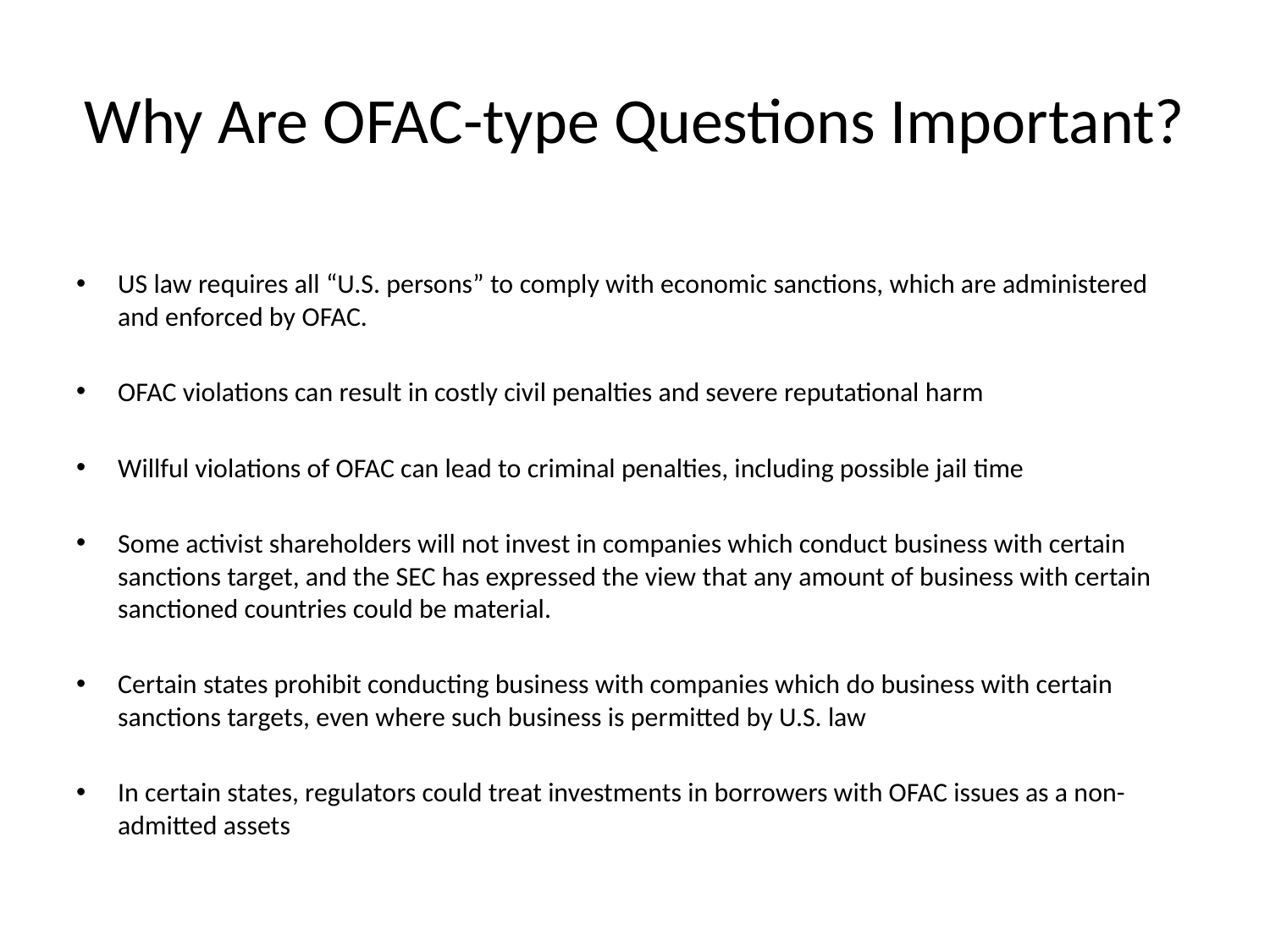

# Why Are OFAC-type Questions Important?

US law requires all “U.S. persons” to comply with economic sanctions, which are administered and enforced by OFAC.

OFAC violations can result in costly civil penalties and severe reputational harm

Willful violations of OFAC can lead to criminal penalties, including possible jail time

Some activist shareholders will not invest in companies which conduct business with certain sanctions target, and the SEC has expressed the view that any amount of business with certain sanctioned countries could be material.

Certain states prohibit conducting business with companies which do business with certain sanctions targets, even where such business is permitted by U.S. law

In certain states, regulators could treat investments in borrowers with OFAC issues as a non-admitted assets